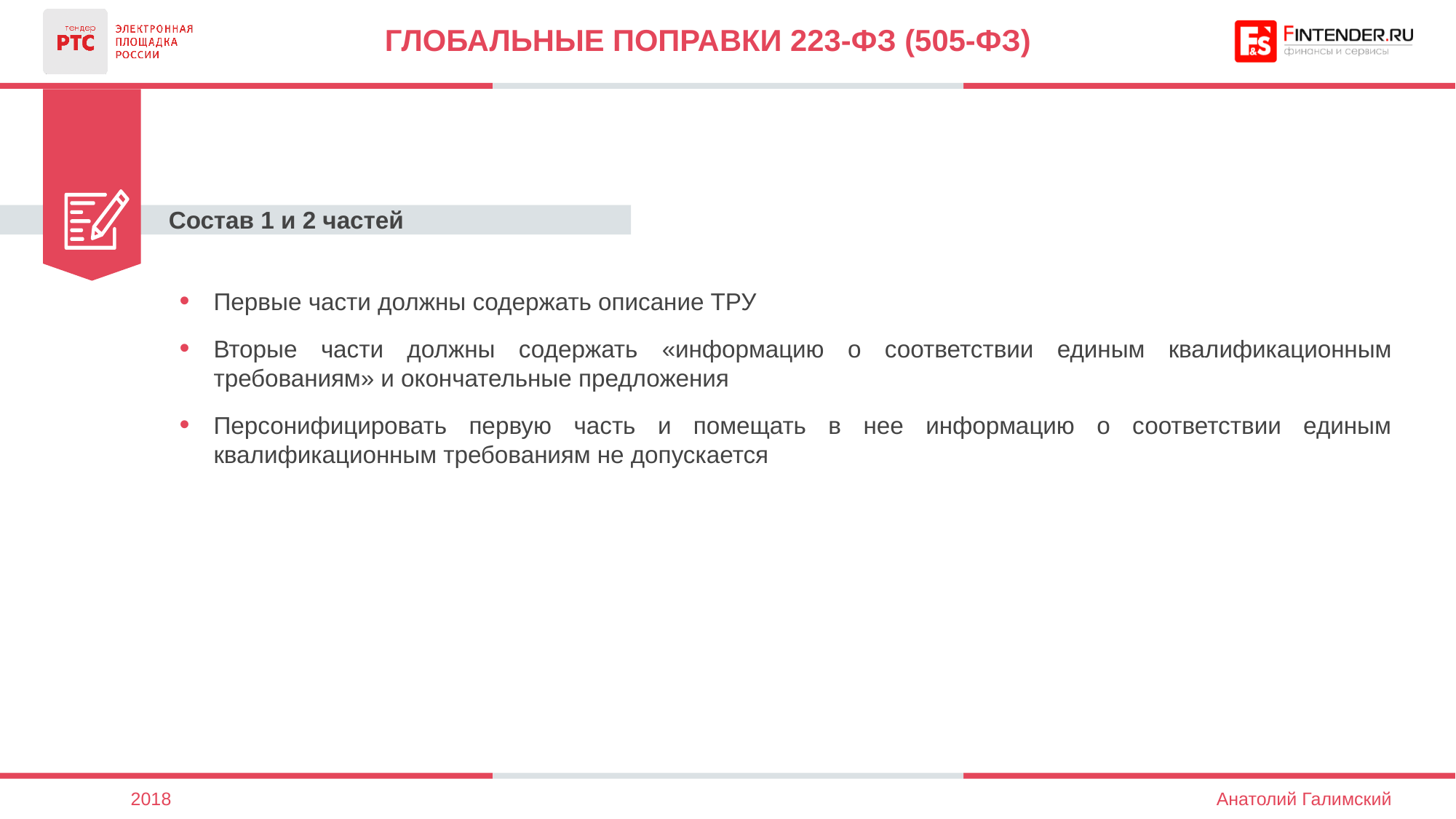

# ГЛОБАЛЬНЫЕ ПОПРАВКИ 223-фз (505-фз)

Состав 1 и 2 частей
Первые части должны содержать описание ТРУ
Вторые части должны содержать «информацию о соответствии единым квалификационным требованиям» и окончательные предложения
Персонифицировать первую часть и помещать в нее информацию о соответствии единым квалификационным требованиям не допускается

2018
Анатолий Галимский